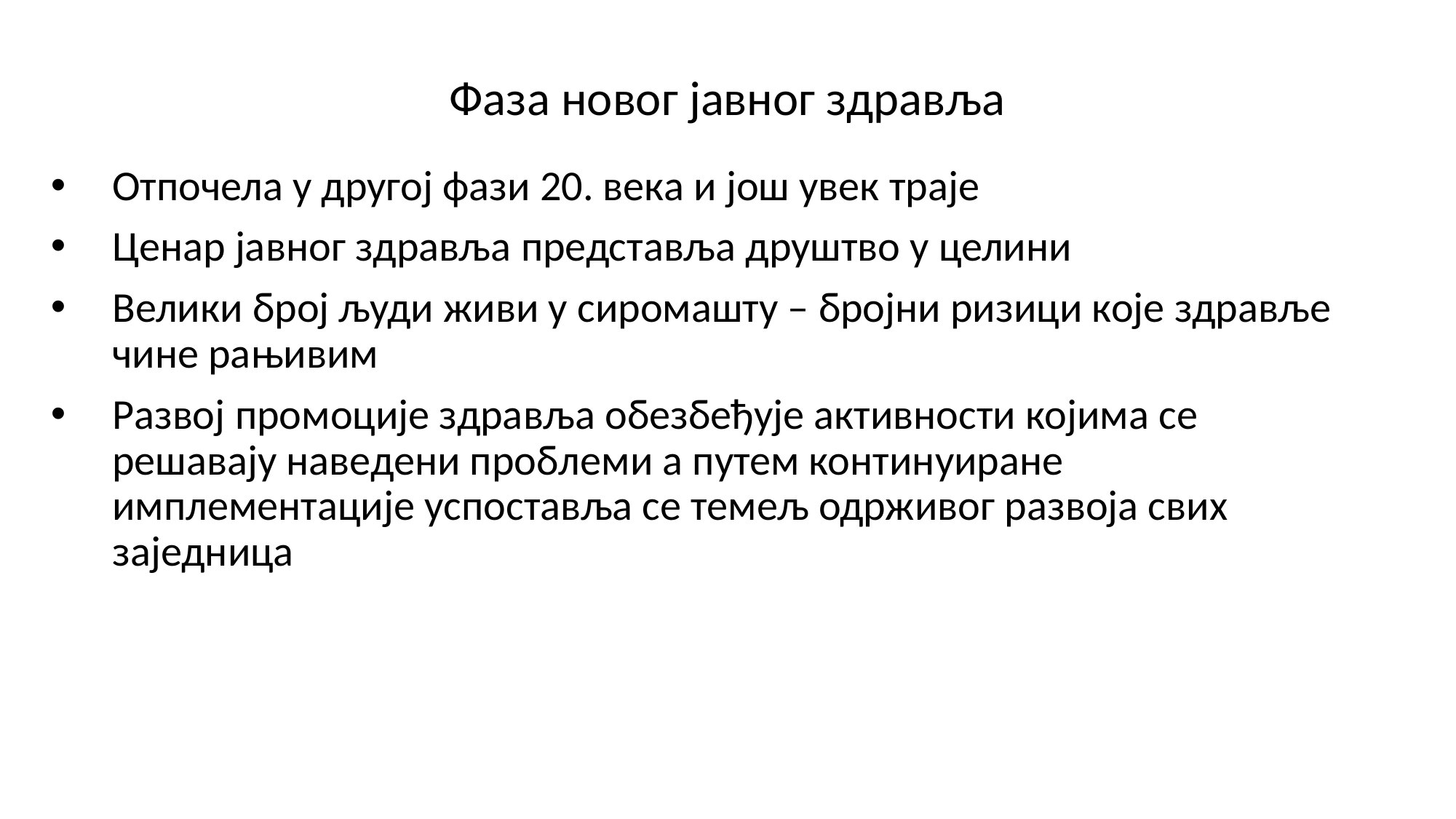

# Фаза новог јавног здравља
Отпочела у другој фази 20. века и још увек траје
Ценар јавног здравља представља друштво у целини
Велики број људи живи у сиромашту – бројни ризици које здравље чине рањивим
Развој промоције здравља обезбеђује активности којима се решавају наведени проблеми а путем континуиране имплементације успоставља се темељ одрживог развоја свих заједница